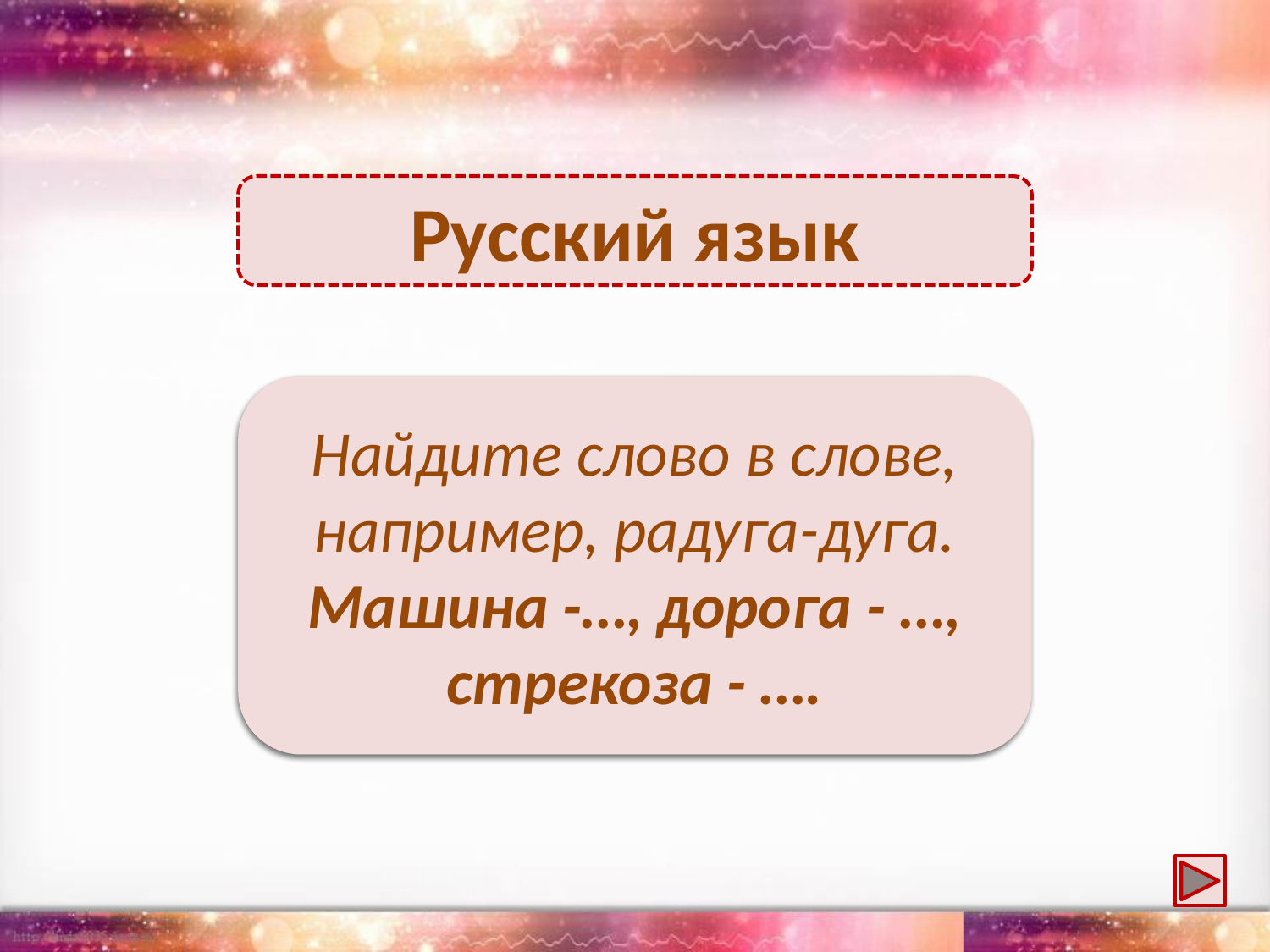

Русский язык
Шина, рога, коза.
Найдите слово в слове, например, радуга-дуга.
Машина -…, дорога - …, стрекоза - ….